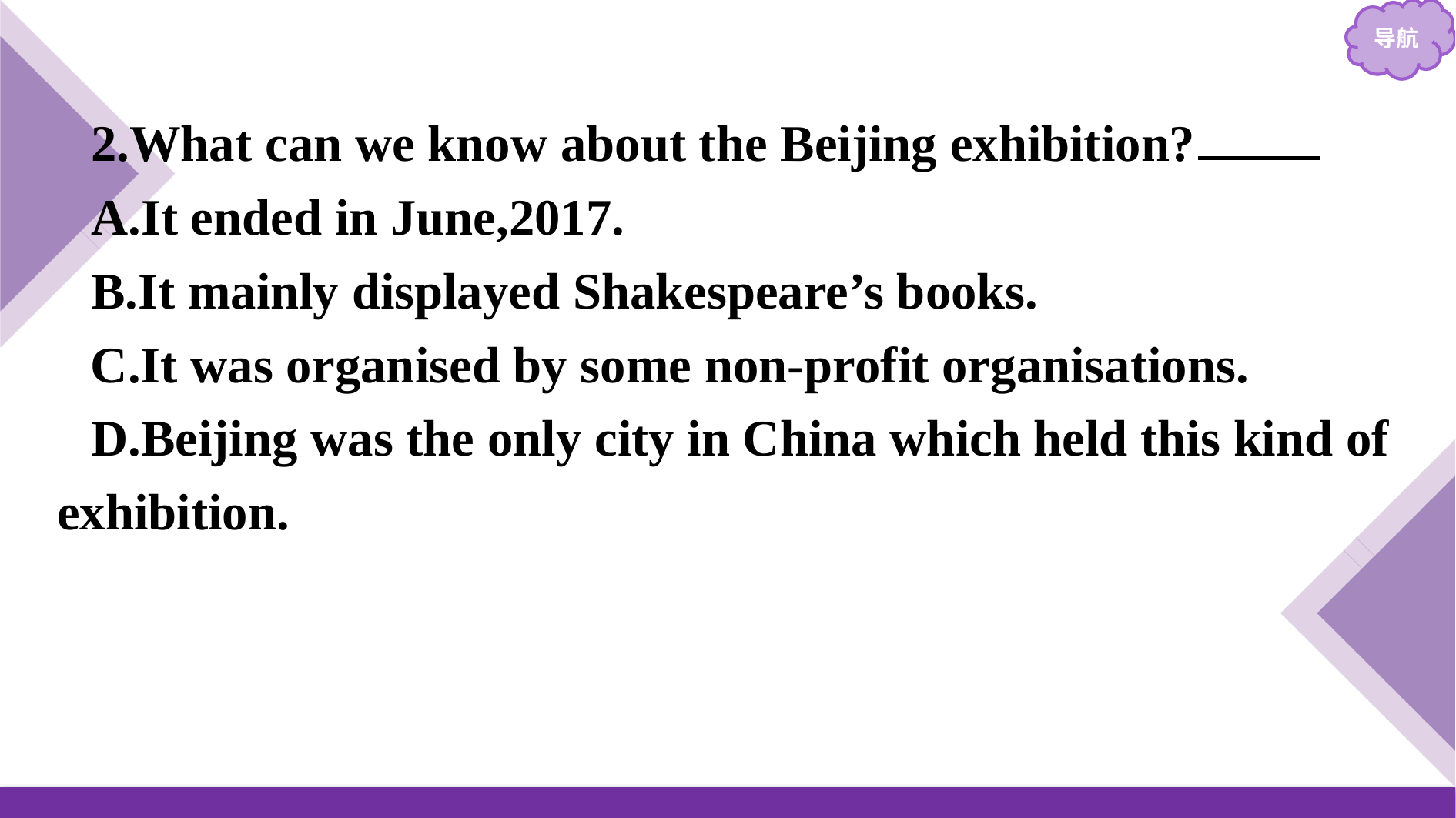

2.What can we know about the Beijing exhibition?　A
A.It ended in June,2017.
B.It mainly displayed Shakespeare’s books.
C.It was organised by some non-profit organisations.
D.Beijing was the only city in China which held this kind of exhibition.